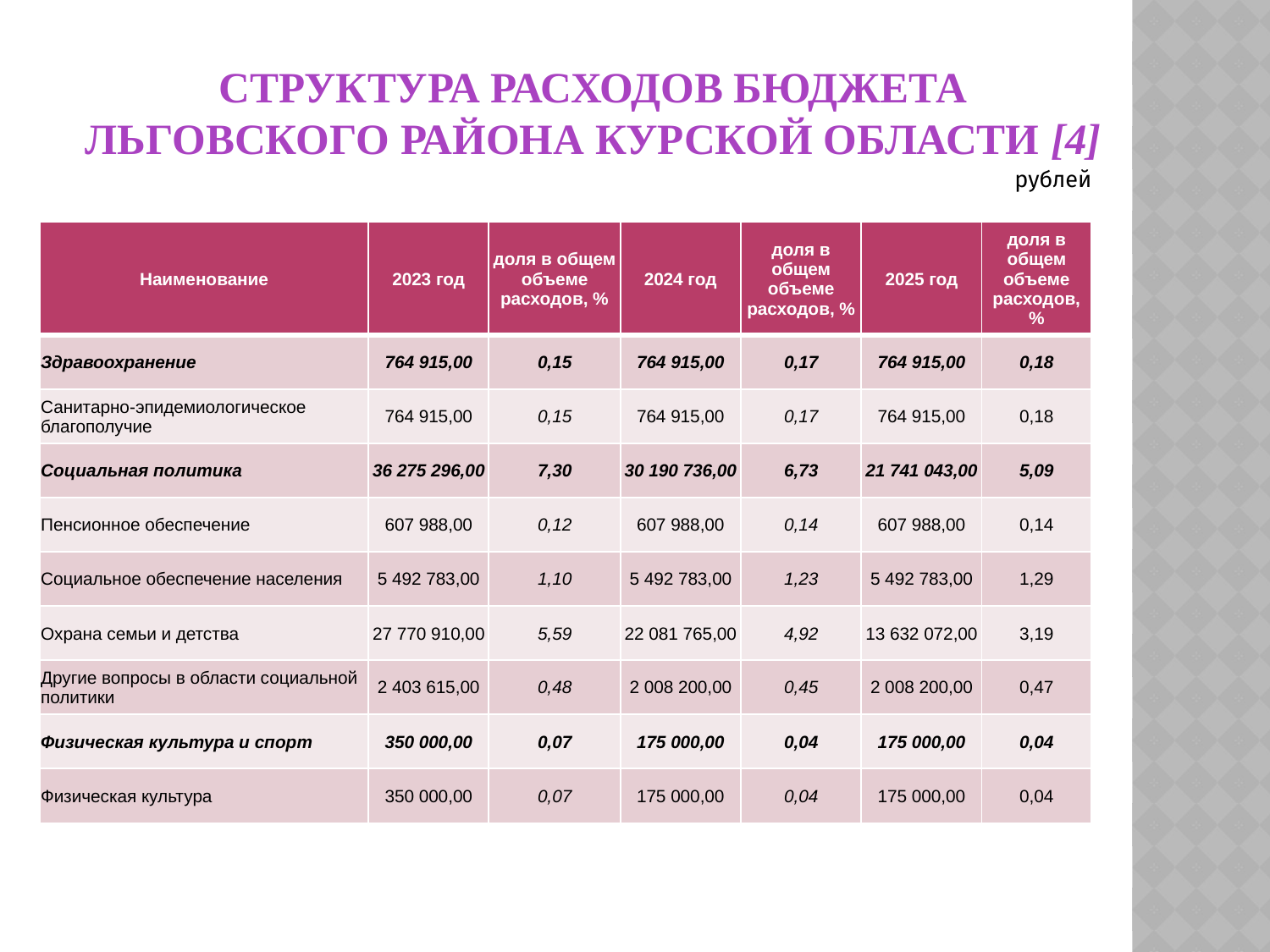

# СТРУКТУРА РАСХОДОВ БЮДЖЕТА ЛЬГОВСКОГО РАЙОНА КУРСКОЙ ОБЛАСТИ [4]
рублей
| Наименование | 2023 год | доля в общем объеме расходов, % | 2024 год | доля в общем объеме расходов, % | 2025 год | доля в общем объеме расходов, % |
| --- | --- | --- | --- | --- | --- | --- |
| Здравоохранение | 764 915,00 | 0,15 | 764 915,00 | 0,17 | 764 915,00 | 0,18 |
| Санитарно-эпидемиологическое благополучие | 764 915,00 | 0,15 | 764 915,00 | 0,17 | 764 915,00 | 0,18 |
| Социальная политика | 36 275 296,00 | 7,30 | 30 190 736,00 | 6,73 | 21 741 043,00 | 5,09 |
| Пенсионное обеспечение | 607 988,00 | 0,12 | 607 988,00 | 0,14 | 607 988,00 | 0,14 |
| Социальное обеспечение населения | 5 492 783,00 | 1,10 | 5 492 783,00 | 1,23 | 5 492 783,00 | 1,29 |
| Охрана семьи и детства | 27 770 910,00 | 5,59 | 22 081 765,00 | 4,92 | 13 632 072,00 | 3,19 |
| Другие вопросы в области социальной политики | 2 403 615,00 | 0,48 | 2 008 200,00 | 0,45 | 2 008 200,00 | 0,47 |
| Физическая культура и спорт | 350 000,00 | 0,07 | 175 000,00 | 0,04 | 175 000,00 | 0,04 |
| Физическая культура | 350 000,00 | 0,07 | 175 000,00 | 0,04 | 175 000,00 | 0,04 |